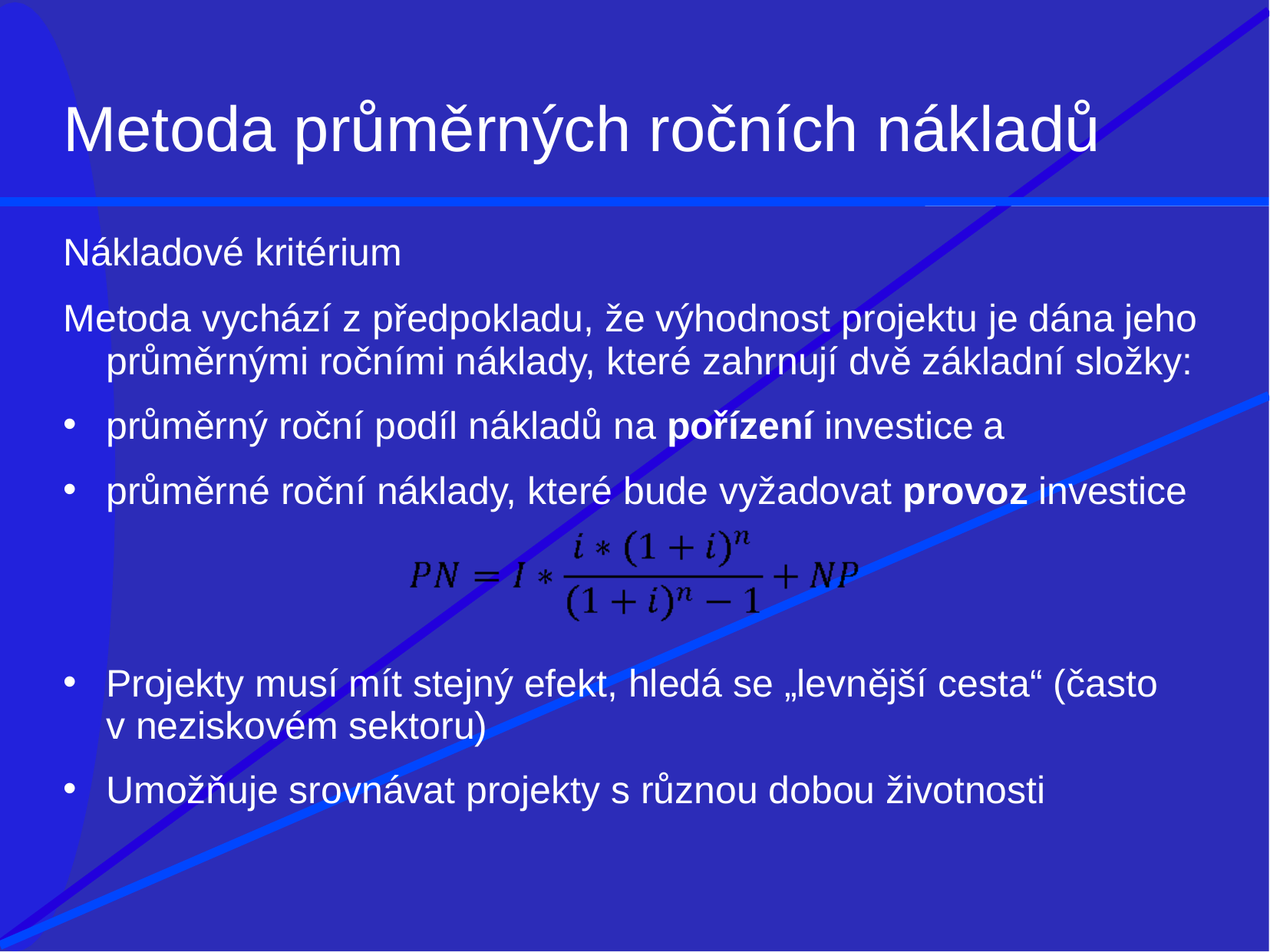

# Metoda průměrných ročních nákladů
Nákladové kritérium
Metoda vychází z předpokladu, že výhodnost projektu je dána jeho průměrnými ročními náklady, které zahrnují dvě základní složky:
průměrný roční podíl nákladů na pořízení investice a
průměrné roční náklady, které bude vyžadovat provoz investice

Projekty musí mít stejný efekt, hledá se „levnější cesta“ (často v neziskovém sektoru)
Umožňuje srovnávat projekty s různou dobou životnosti